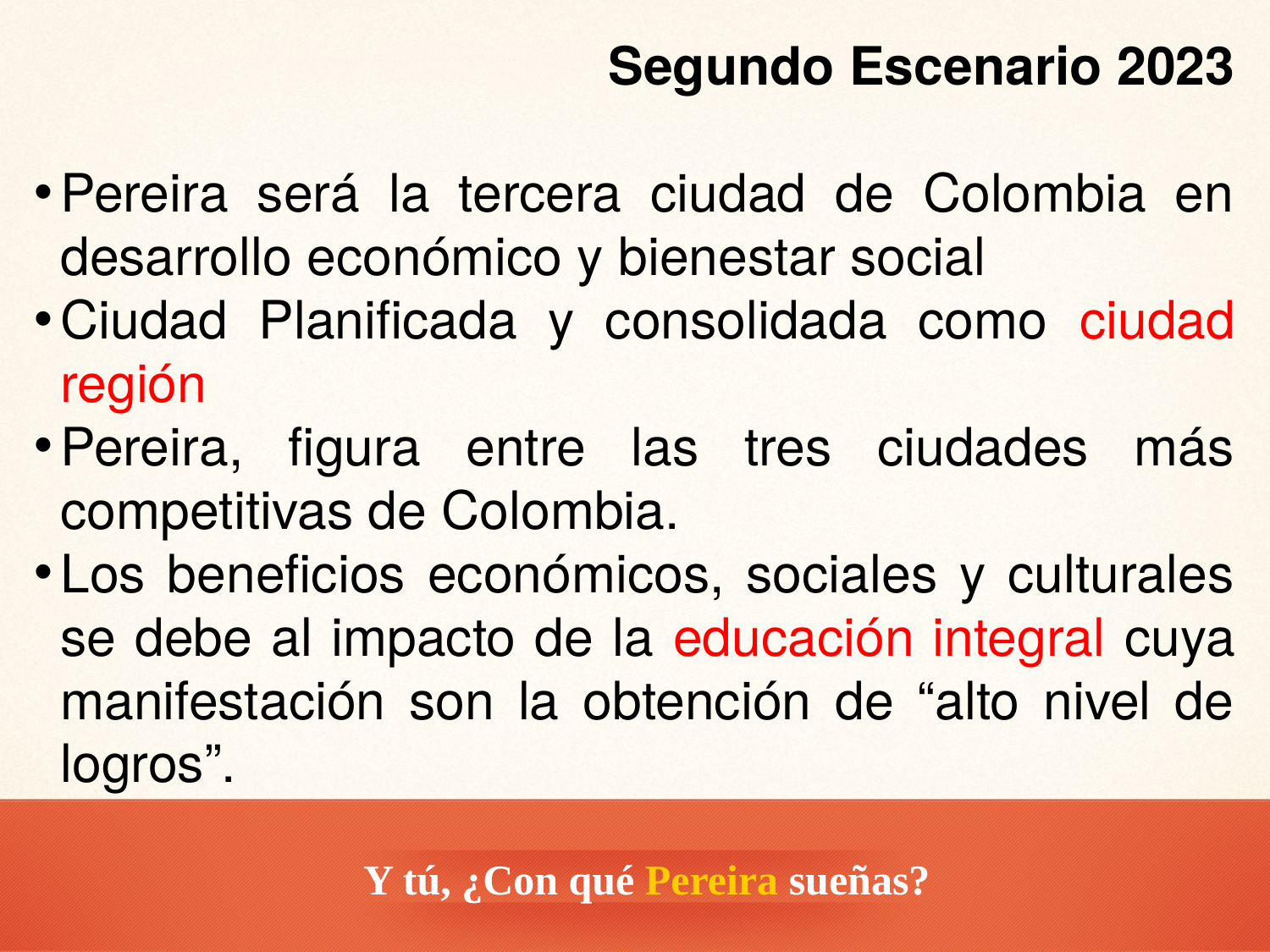

Segundo Escenario 2023

Pereira será la tercera ciudad de Colombia en desarrollo económico y bienestar social
Ciudad Planificada y consolidada como ciudad región
Pereira, figura entre las tres ciudades más competitivas de Colombia.
Los beneficios económicos, sociales y culturales se debe al impacto de la educación integral cuya manifestación son la obtención de “alto nivel de logros”.
Y tú, ¿Con qué Pereira sueñas?